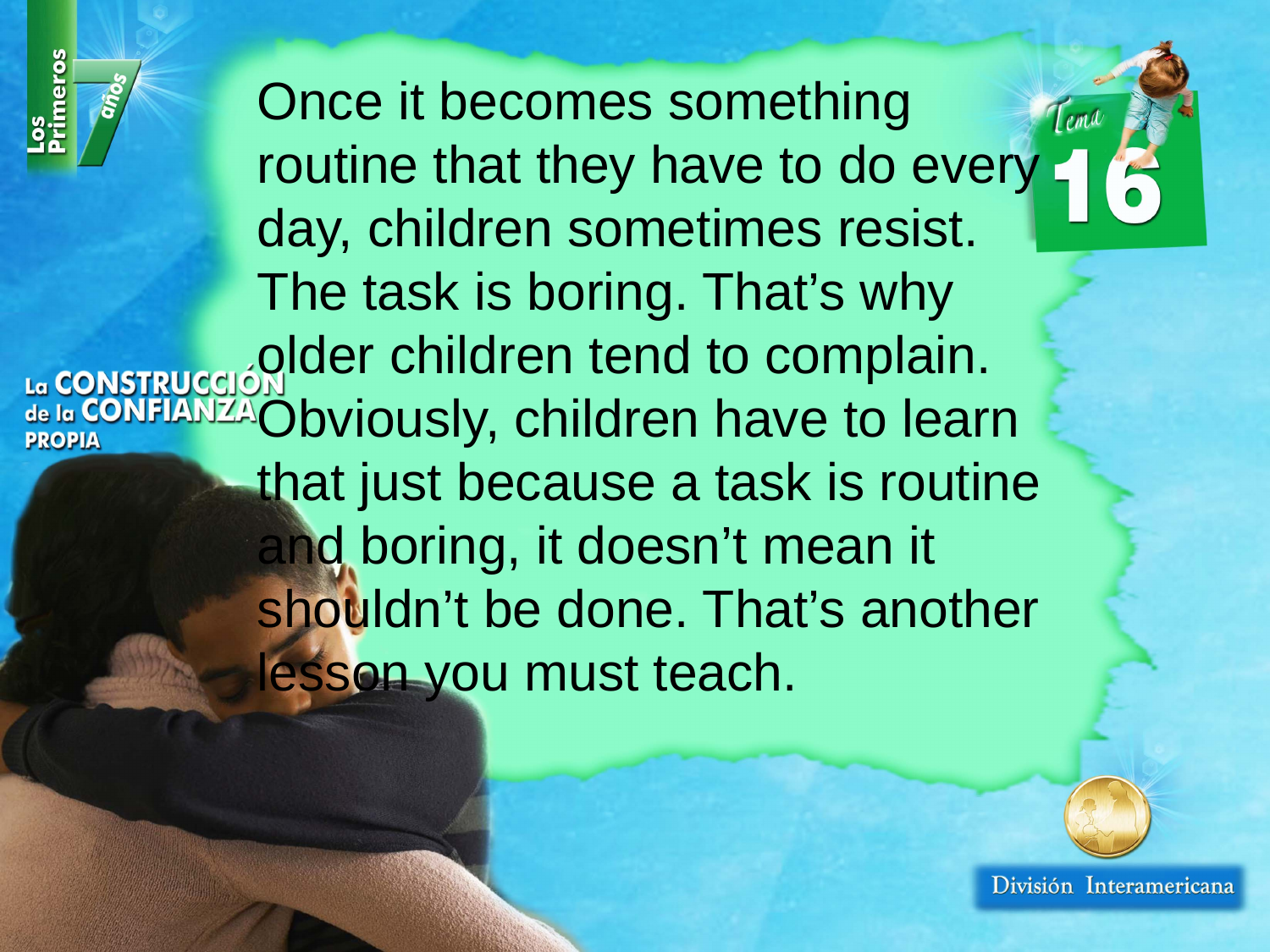

Once it becomes something routine that they have to do every day, children sometimes resist. The task is boring. That’s why older children tend to complain. Obviously, children have to learn that just because a task is routine and boring, it doesn’t mean it shouldn’t be done. That’s another lesson you must teach.